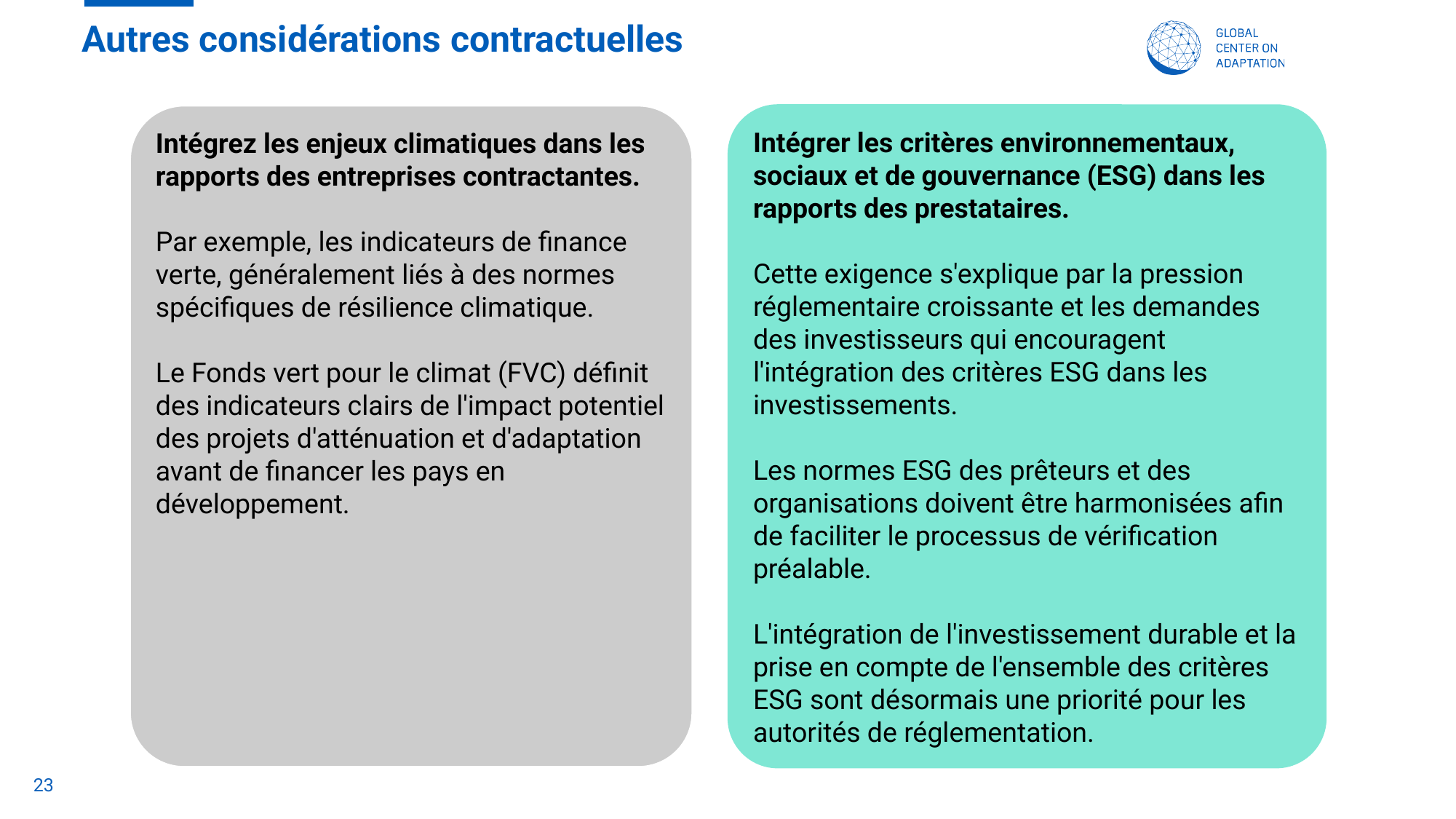

# Autres considérations contractuelles
Intégrer les critères environnementaux, sociaux et de gouvernance (ESG) dans les rapports des prestataires.

Cette exigence s'explique par la pression réglementaire croissante et les demandes des investisseurs qui encouragent l'intégration des critères ESG dans les investissements.

Les normes ESG des prêteurs et des organisations doivent être harmonisées afin de faciliter le processus de vérification préalable.

L'intégration de l'investissement durable et la prise en compte de l'ensemble des critères ESG sont désormais une priorité pour les autorités de réglementation.
Intégrez les enjeux climatiques dans les rapports des entreprises contractantes.

Par exemple, les indicateurs de finance verte, généralement liés à des normes spécifiques de résilience climatique.

Le Fonds vert pour le climat (FVC) définit des indicateurs clairs de l'impact potentiel des projets d'atténuation et d'adaptation avant de financer les pays en développement.